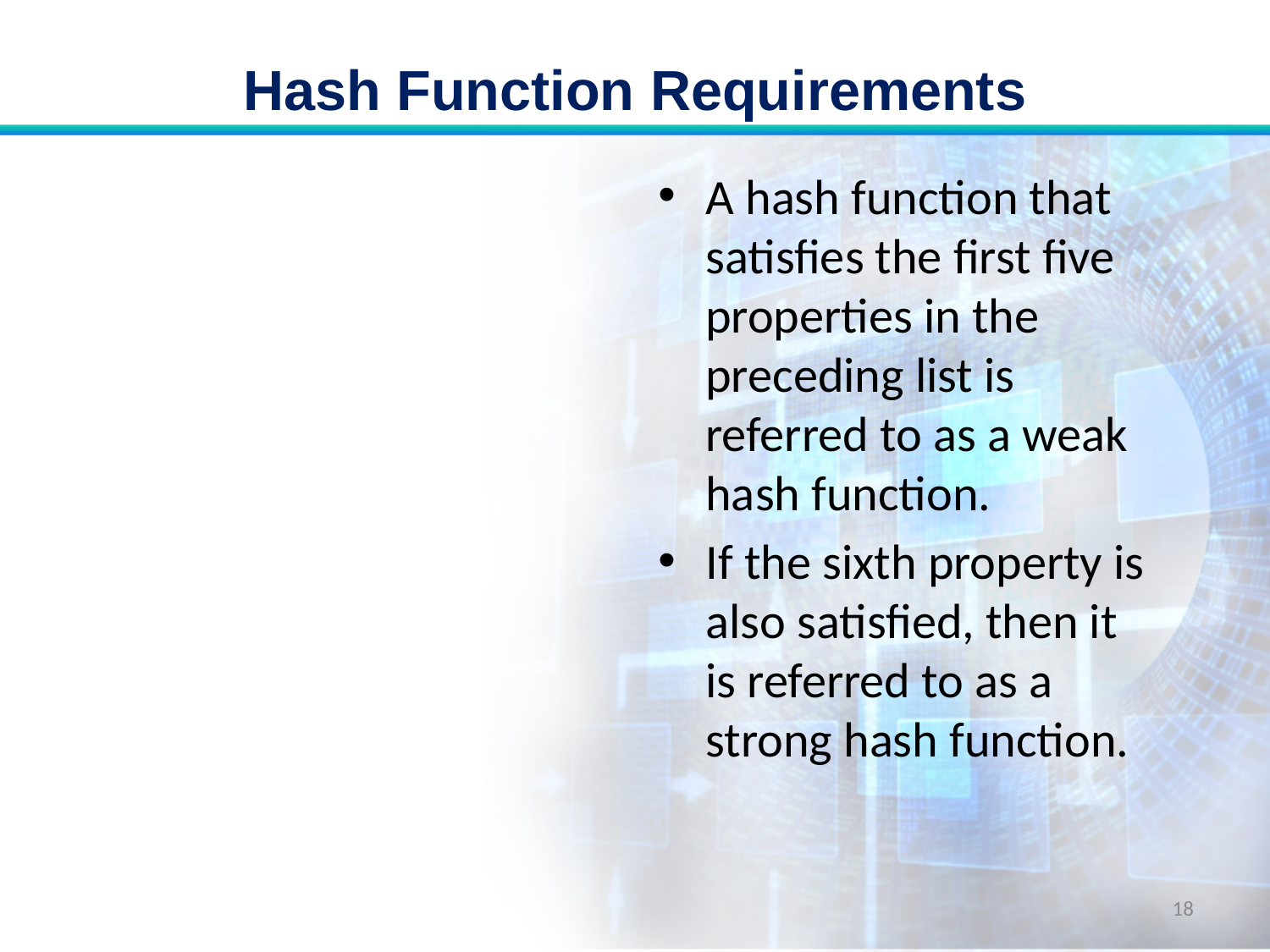

# Hash Function Requirements
A hash function that satisfies the first five properties in the preceding list is referred to as a weak hash function.
If the sixth property is also satisfied, then it is referred to as a strong hash function.
18